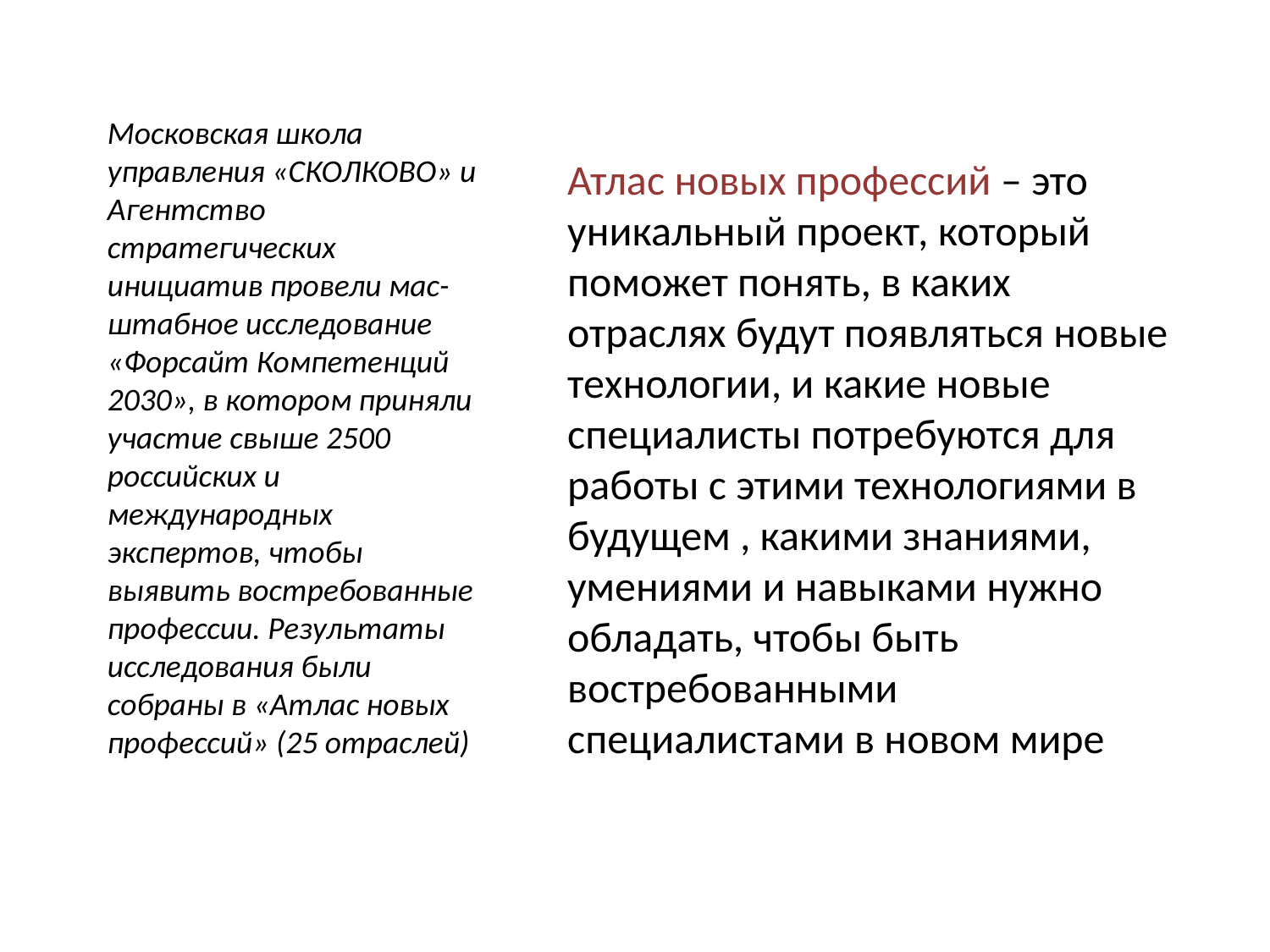

Московская школа управления «СКОЛКОВО» и Агентство стратегических инициатив провели мас- штабное исследование «Форсайт Компетенций 2030», в котором приняли участие свыше 2500 российских и международных экспертов, чтобы выявить востребованные профессии. Результаты исследования были собраны в «Атлас новых профессий» (25 отраслей)
Атлас новых профессий – это уникальный проект, который поможет понять, в каких отраслях будут появляться новые технологии, и какие новые специалисты потребуются для работы с этими технологиями в будущем , какими знаниями, умениями и навыками нужно обладать, чтобы быть востребованными специалистами в новом мире